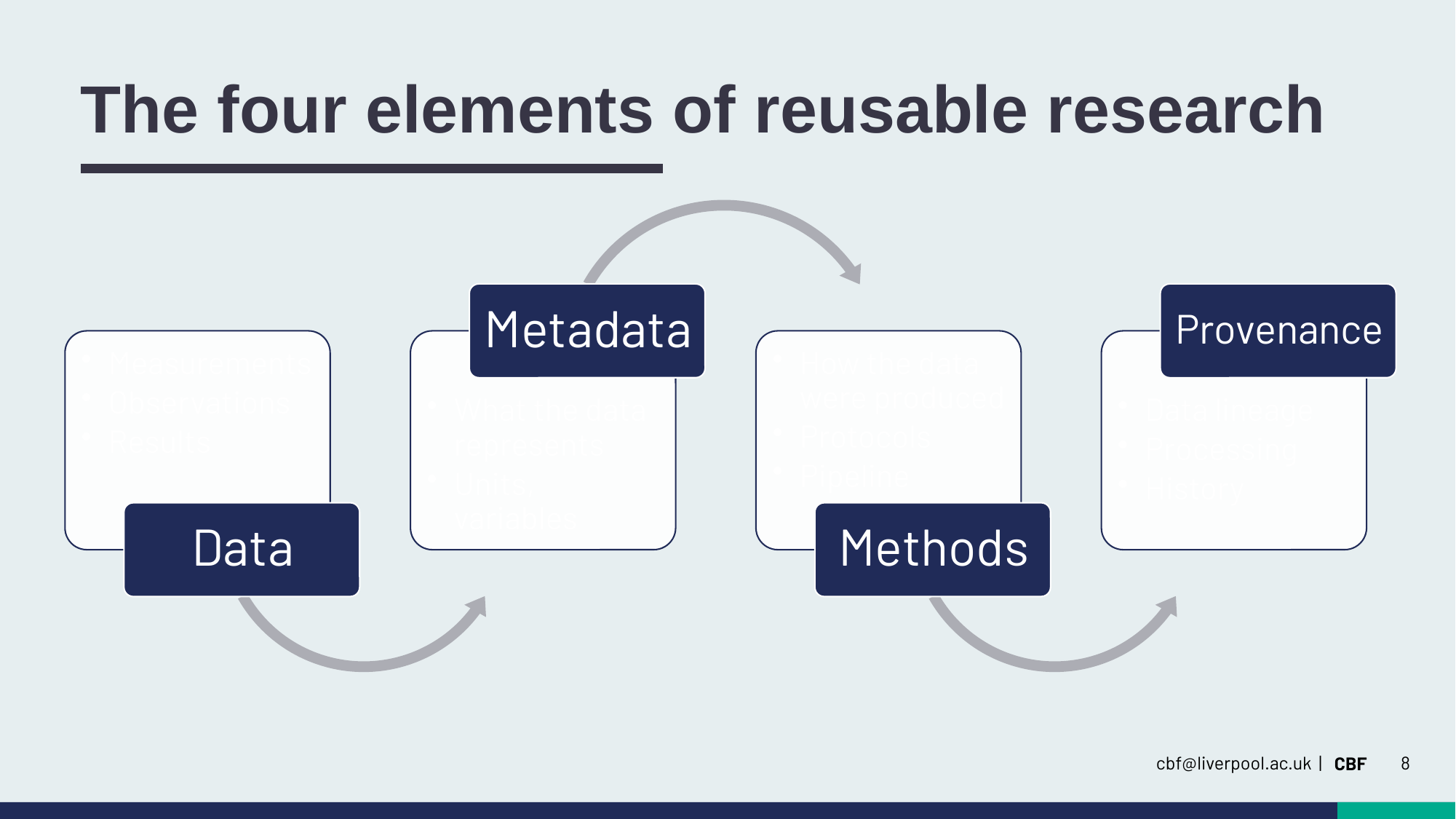

# The four elements of reusable research
Measurements
Observations
Results
Data
What the data represents
Units, variables
Metadata
How the data were produced
Protocols
Pipeline
Methods
Data lineage
Processing
History
Provenance
8
CBF